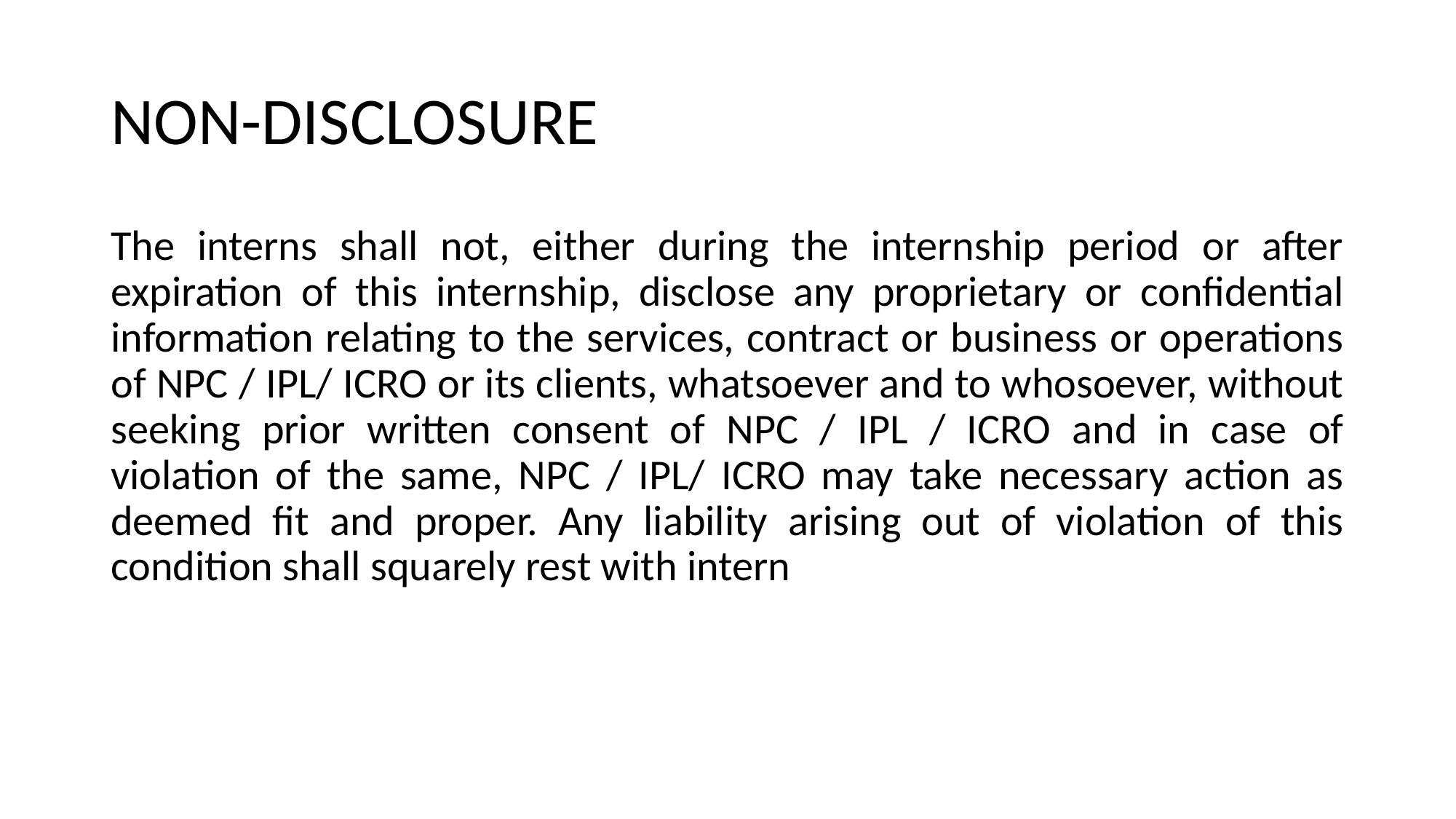

# NON-DISCLOSURE
The interns shall not, either during the internship period or after expiration of this internship, disclose any proprietary or confidential information relating to the services, contract or business or operations of NPC / IPL/ ICRO or its clients, whatsoever and to whosoever, without seeking prior written consent of NPC / IPL / ICRO and in case of violation of the same, NPC / IPL/ ICRO may take necessary action as deemed fit and proper. Any liability arising out of violation of this condition shall squarely rest with intern